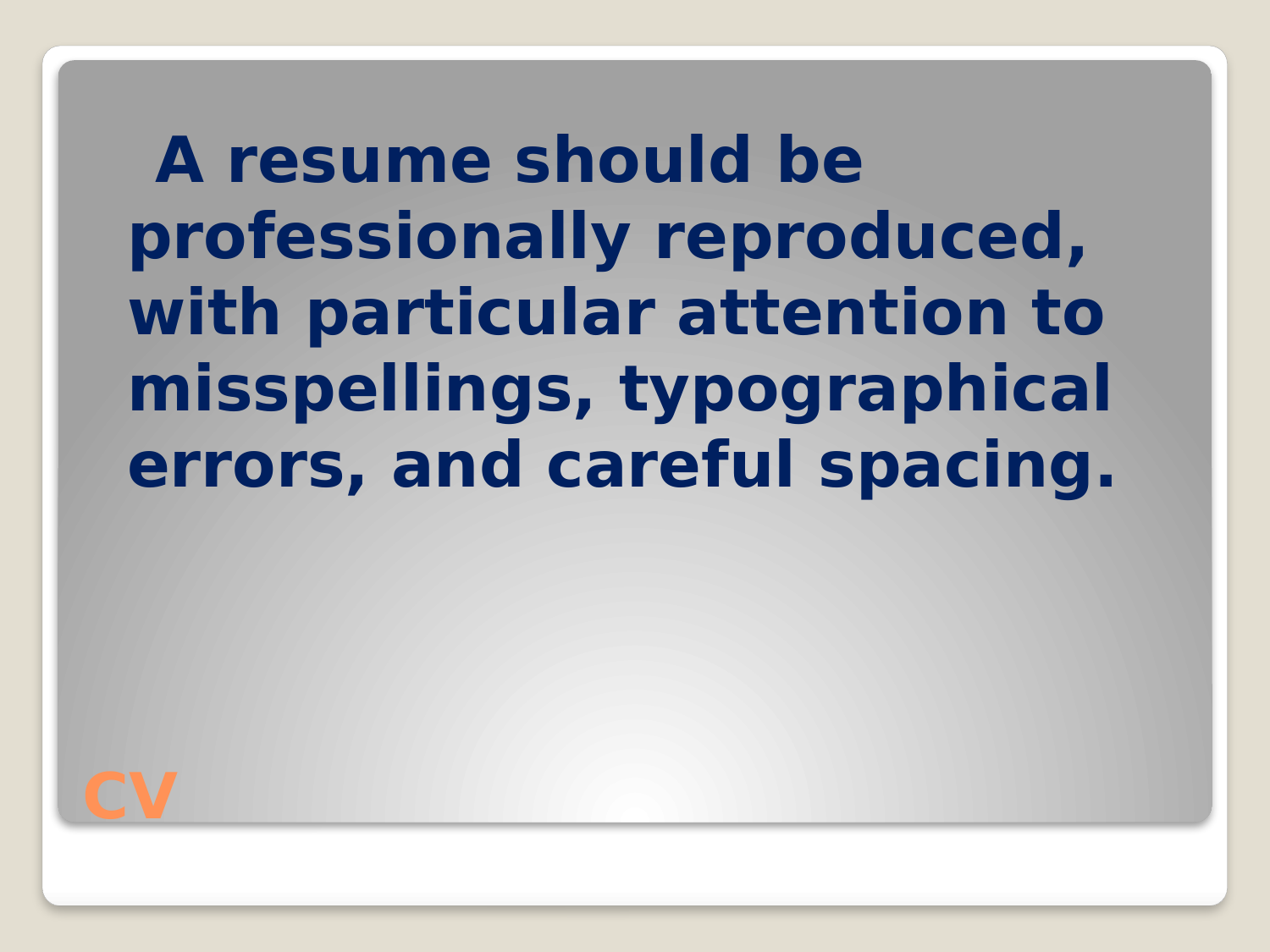

A resume should be professionally reproduced, with particular attention to misspellings, typographical errors, and careful spacing.

# CV